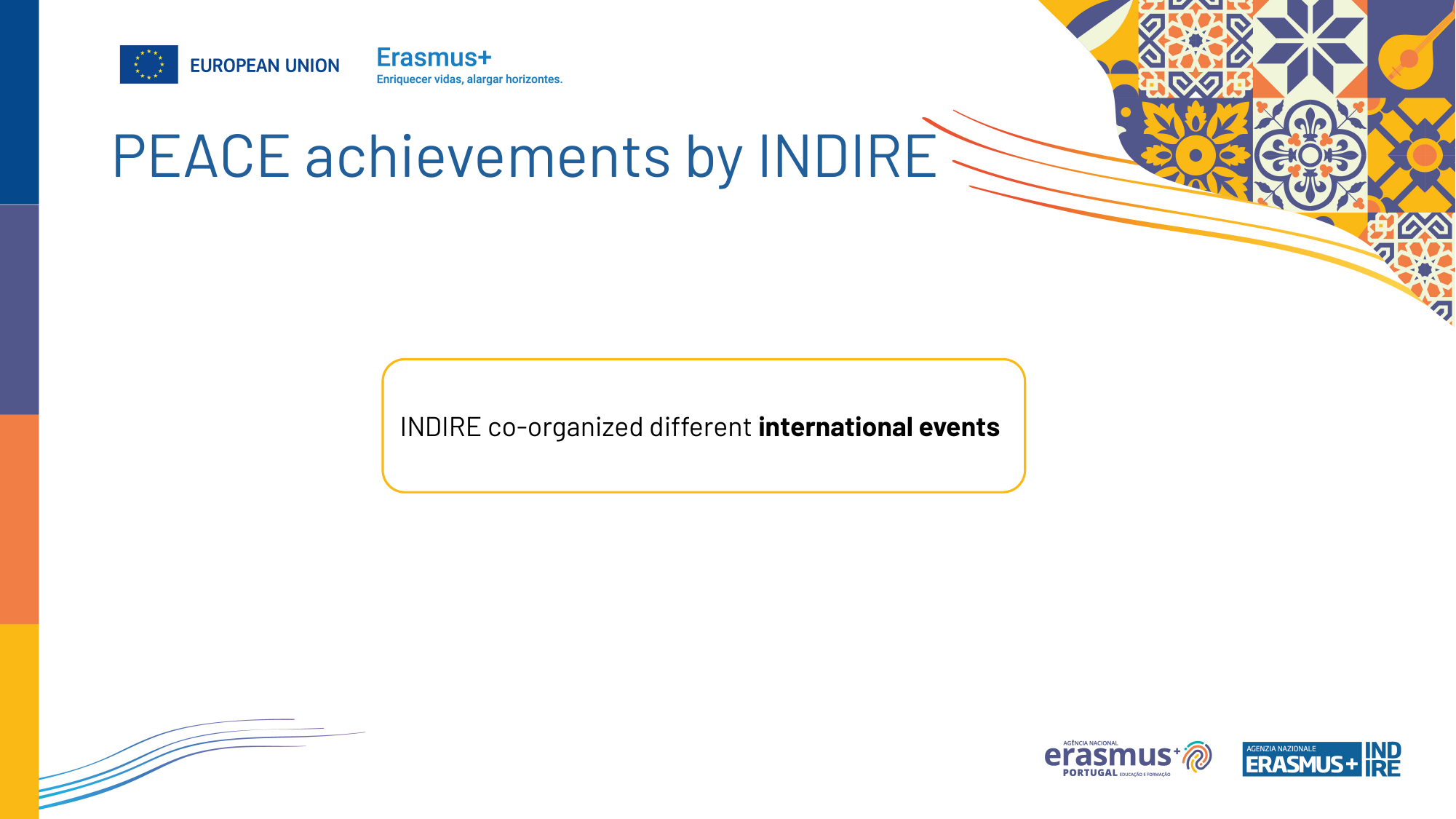

# PEACE achievements by INDIRE
INDIRE co-organized different international events